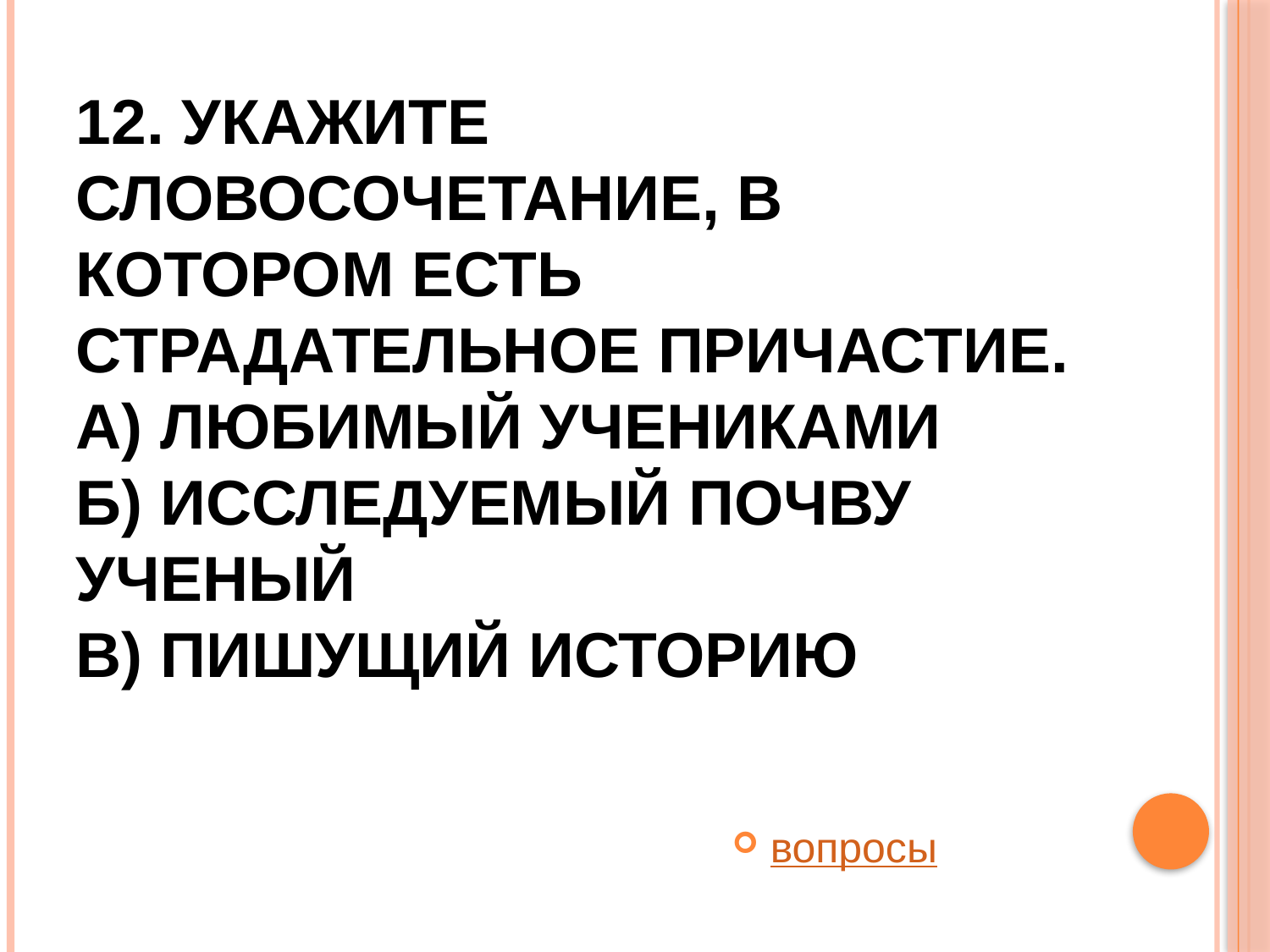

# 12. Укажите словосочетание, в котором есть страдательное причастие. а) любимый учениками б) исследуемый почву ученый в) пишущий историю
вопросы